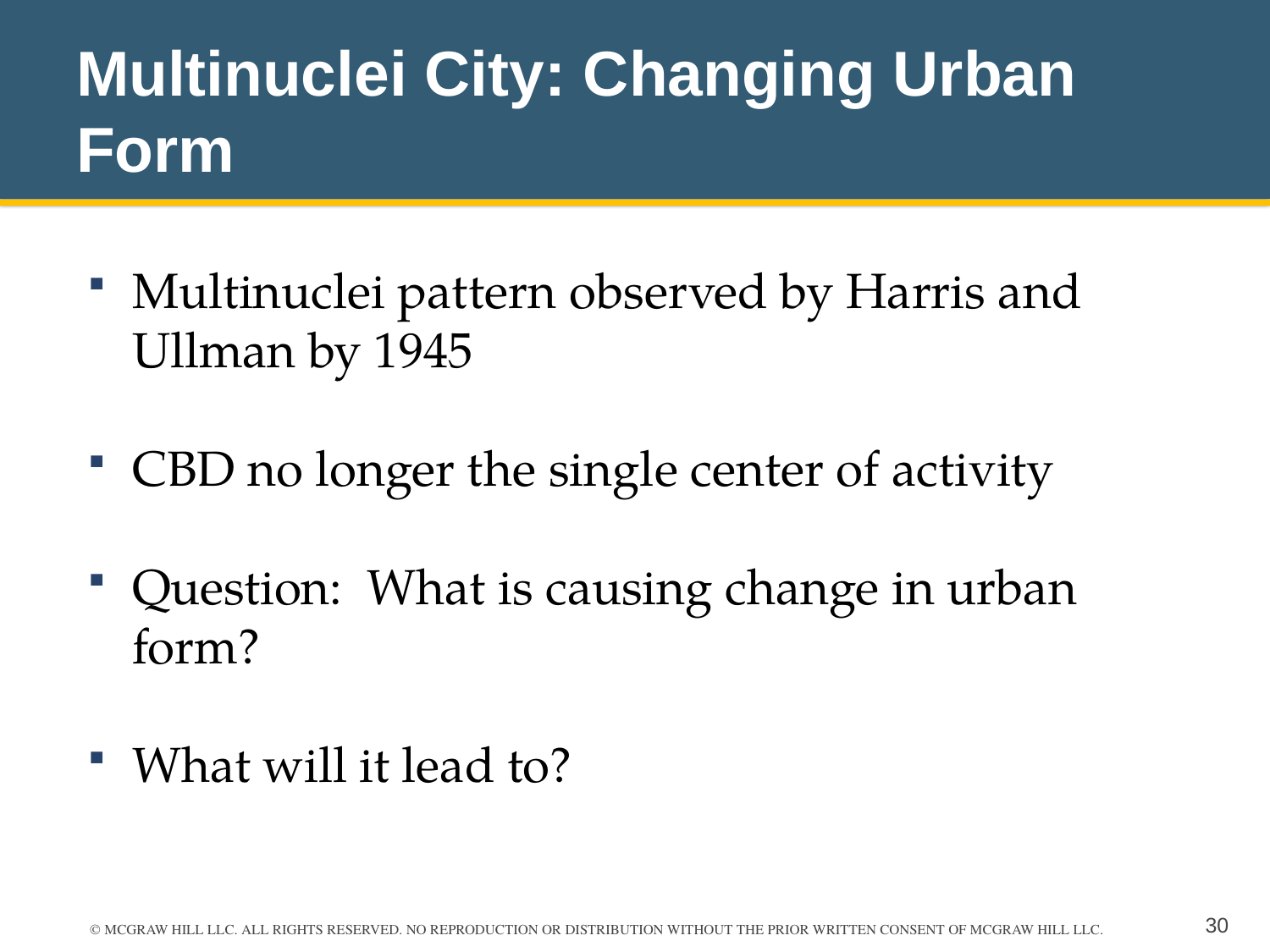

# Multinuclei City: Changing Urban Form
Multinuclei pattern observed by Harris and Ullman by 1945

CBD no longer the single center of activity

Question:  What is causing change in urban form?

What will it lead to?
© MCGRAW HILL LLC. ALL RIGHTS RESERVED. NO REPRODUCTION OR DISTRIBUTION WITHOUT THE PRIOR WRITTEN CONSENT OF MCGRAW HILL LLC.
30